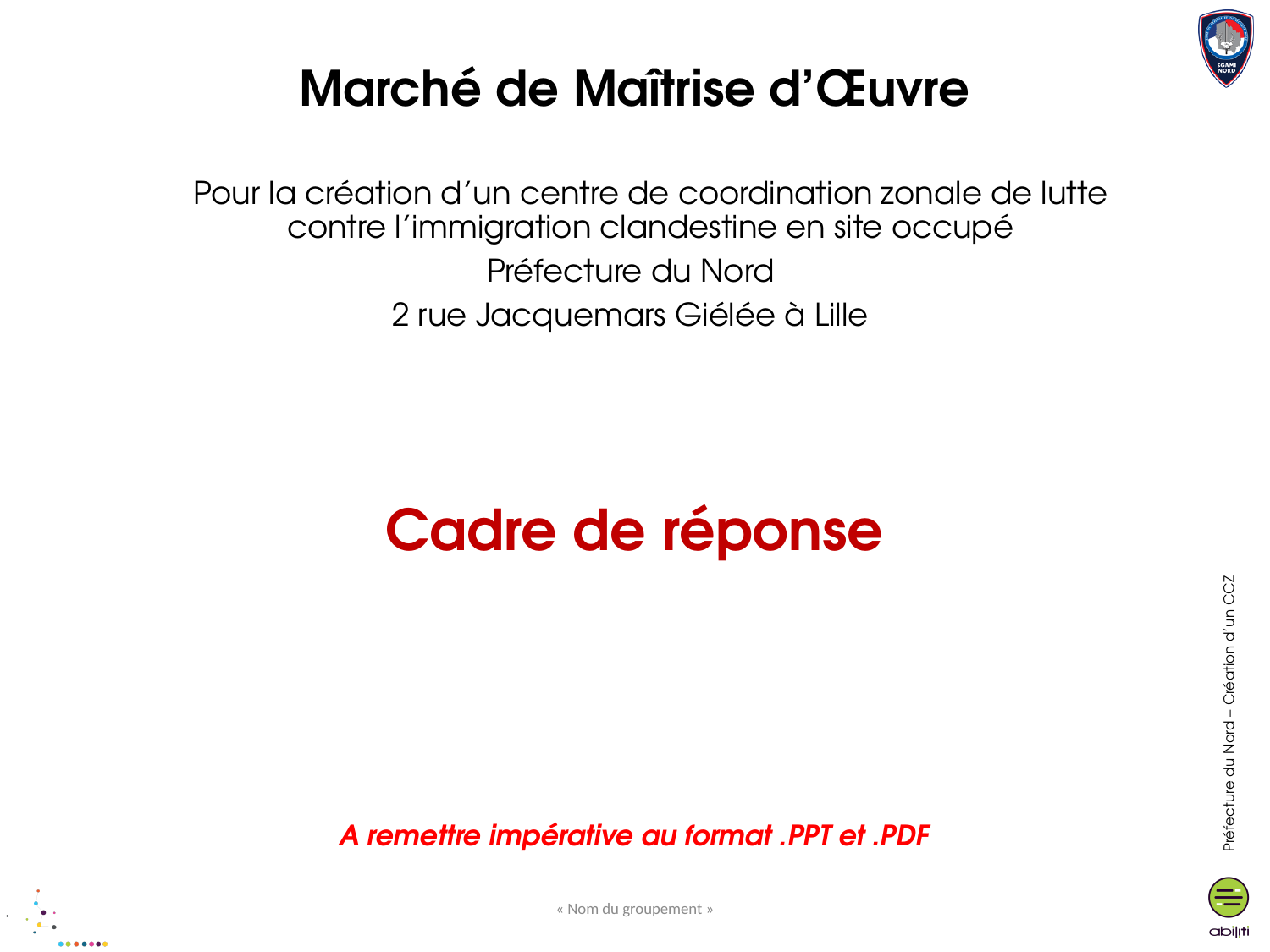

Marché de Maîtrise d’Œuvre
Pour la création d’un centre de coordination zonale de lutte contre l’immigration clandestine en site occupé
Préfecture du Nord
2 rue Jacquemars Giélée à Lille
Cadre de réponse
A remettre impérative au format .PPT et .PDF
« Nom du groupement »